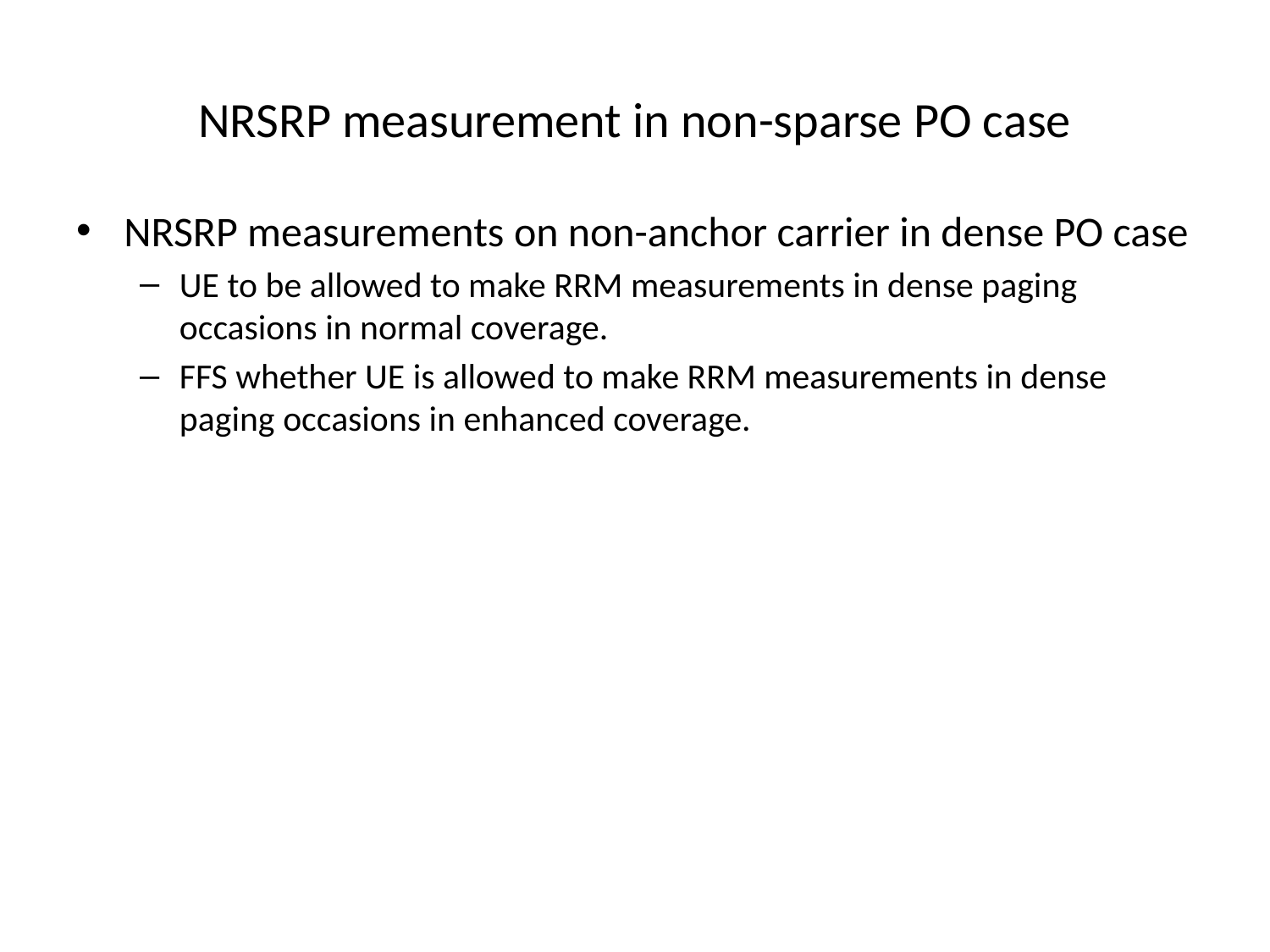

# NRSRP measurement in non-sparse PO case
NRSRP measurements on non-anchor carrier in dense PO case
UE to be allowed to make RRM measurements in dense paging occasions in normal coverage.
FFS whether UE is allowed to make RRM measurements in dense paging occasions in enhanced coverage.